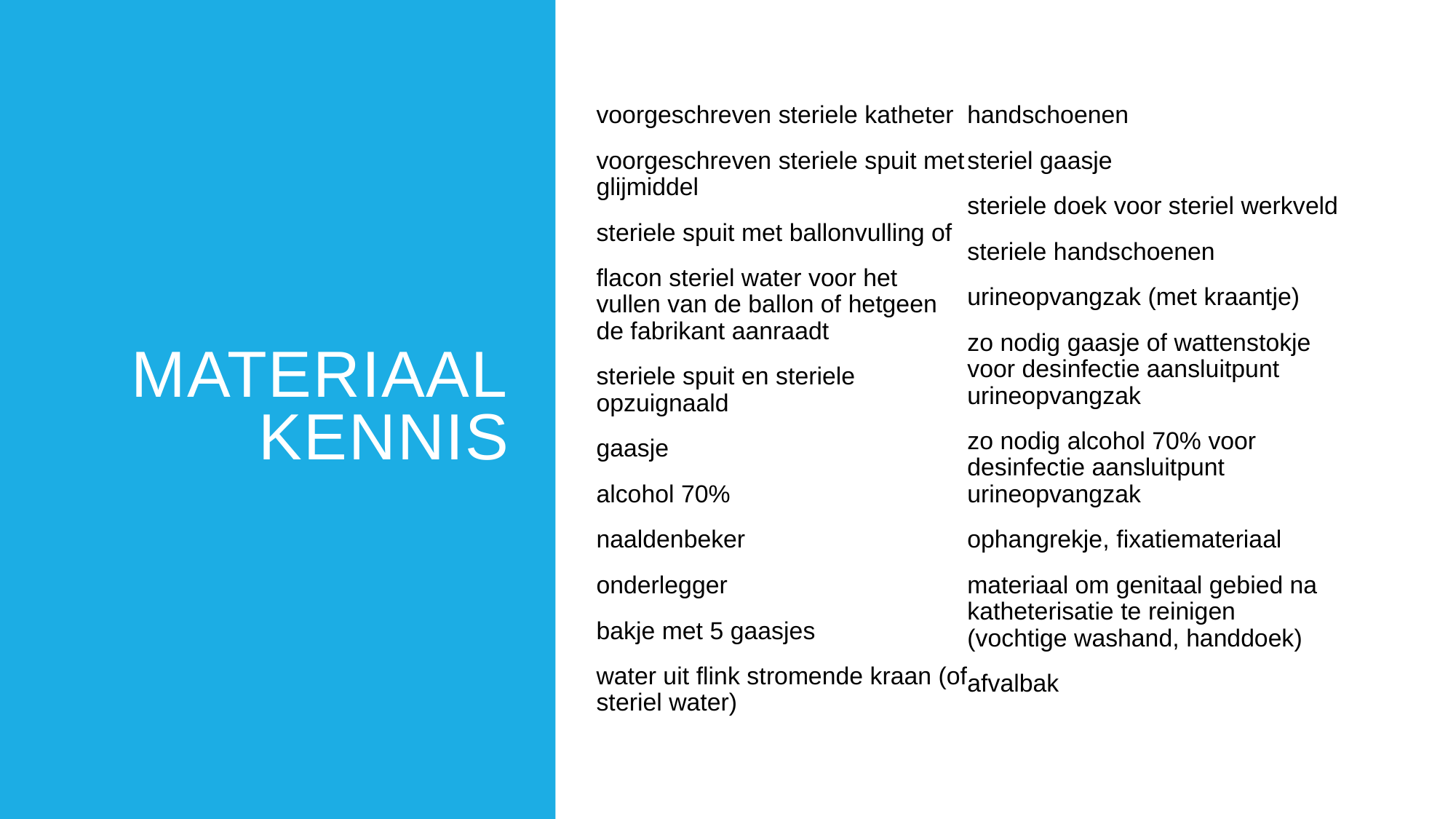

# Materiaalkennis
voorgeschreven steriele katheter
voorgeschreven steriele spuit met glijmiddel
steriele spuit met ballonvulling of
flacon steriel water voor het vullen van de ballon of hetgeen de fabrikant aanraadt
steriele spuit en steriele opzuignaald
gaasje
alcohol 70%
naaldenbeker
onderlegger
bakje met 5 gaasjes
water uit flink stromende kraan (of steriel water)
handschoenen
steriel gaasje
steriele doek voor steriel werkveld
steriele handschoenen
urineopvangzak (met kraantje)
zo nodig gaasje of wattenstokje voor desinfectie aansluitpunt urineopvangzak
zo nodig alcohol 70% voor desinfectie aansluitpunt urineopvangzak
ophangrekje, fixatiemateriaal
materiaal om genitaal gebied na katheterisatie te reinigen (vochtige washand, handdoek)
afvalbak